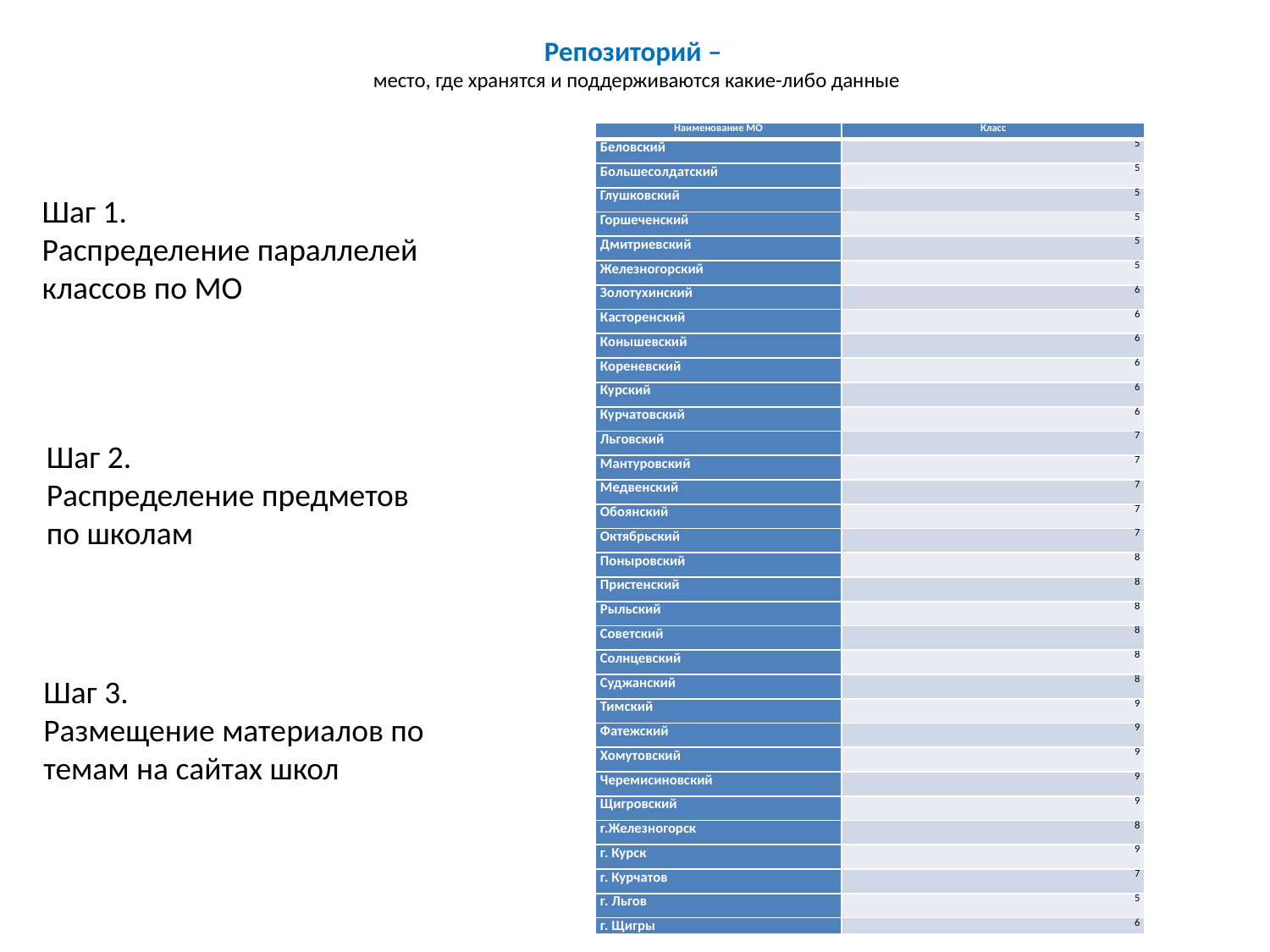

# Репозиторий – место, где хранятся и поддерживаются какие-либо данные
| Наименование МО | Класс |
| --- | --- |
| Беловский | 5 |
| Большесолдатский | 5 |
| Глушковский | 5 |
| Горшеченский | 5 |
| Дмитриевский | 5 |
| Железногорский | 5 |
| Золотухинский | 6 |
| Касторенский | 6 |
| Конышевский | 6 |
| Кореневский | 6 |
| Курский | 6 |
| Курчатовский | 6 |
| Льговский | 7 |
| Мантуровский | 7 |
| Медвенский | 7 |
| Обоянский | 7 |
| Октябрьский | 7 |
| Поныровский | 8 |
| Пристенский | 8 |
| Рыльский | 8 |
| Советский | 8 |
| Солнцевский | 8 |
| Суджанский | 8 |
| Тимский | 9 |
| Фатежский | 9 |
| Хомутовский | 9 |
| Черемисиновский | 9 |
| Щигровский | 9 |
| г.Железногорск | 8 |
| г. Курск | 9 |
| г. Курчатов | 7 |
| г. Льгов | 5 |
| г. Щигры | 6 |
Шаг 1.
Распределение параллелей классов по МО
Шаг 2.
Распределение предметов по школам
Шаг 3.
Размещение материалов по темам на сайтах школ